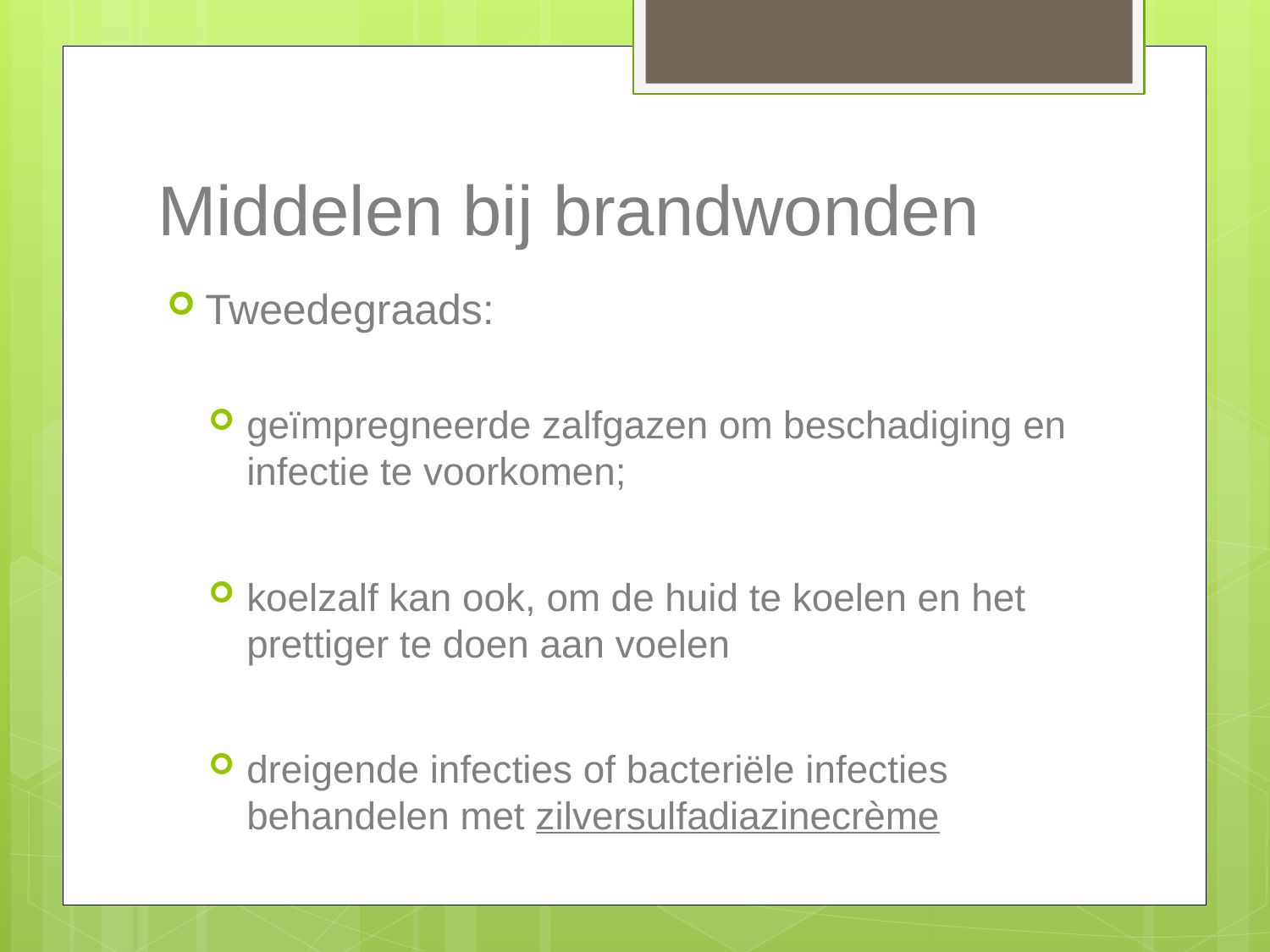

# Middelen bij brandwonden
Tweedegraads:

geïmpregneerde zalfgazen om beschadiging en infectie te voorkomen;

koelzalf kan ook, om de huid te koelen en het prettiger te doen aan voelen

dreigende infecties of bacteriële infecties behandelen met zilversulfadiazinecrème